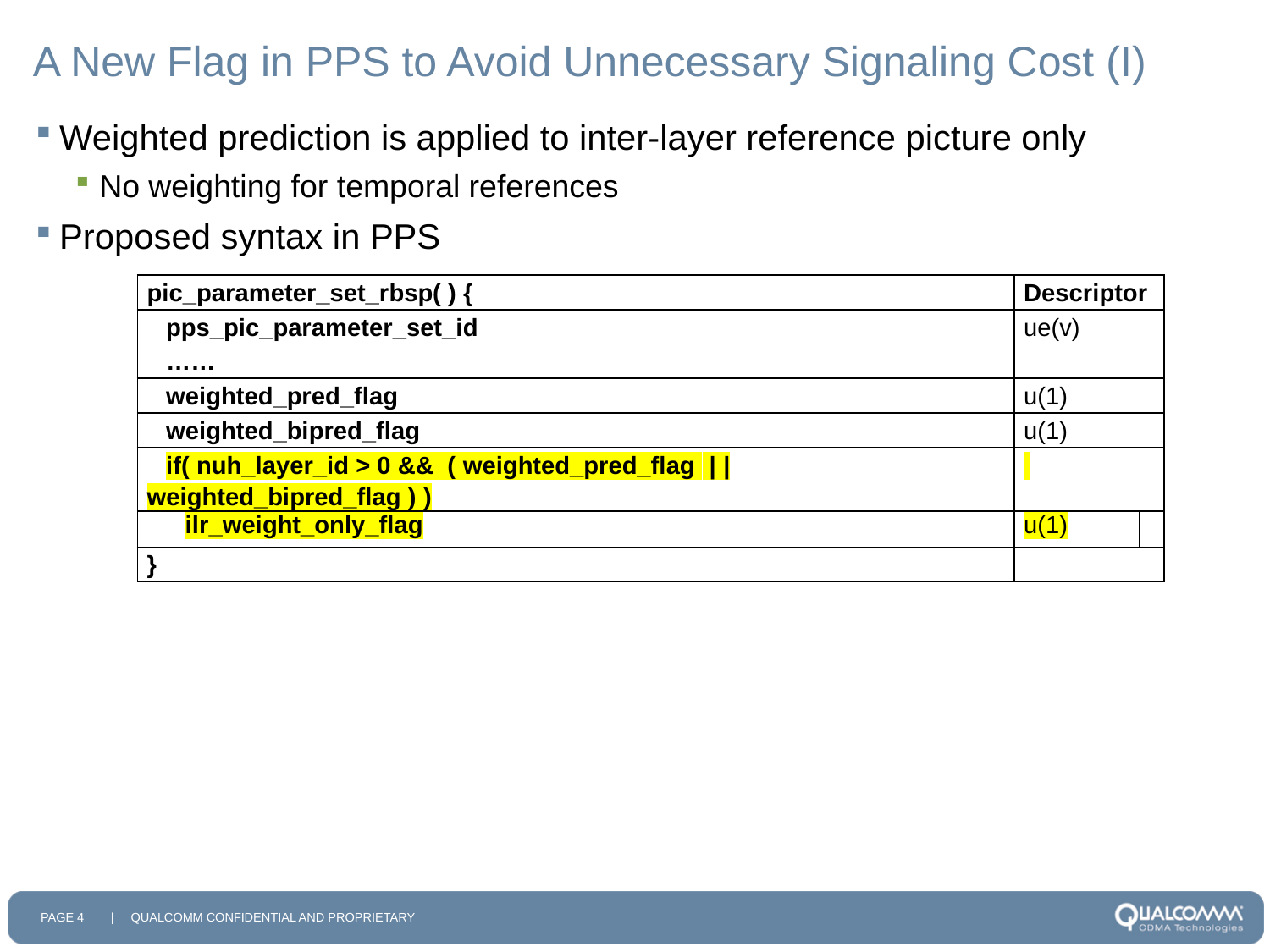

# A New Flag in PPS to Avoid Unnecessary Signaling Cost (I)
Weighted prediction is applied to inter-layer reference picture only
No weighting for temporal references
Proposed syntax in PPS
| pic\_parameter\_set\_rbsp( ) { | Descriptor |  |
| --- | --- | --- |
| pps\_pic\_parameter\_set\_id | ue(v) |  |
| …… |  |  |
| weighted\_pred\_flag | u(1) |  |
| weighted\_bipred\_flag | u(1) |  |
| if( nuh\_layer\_id > 0 && ( weighted\_pred\_flag | | weighted\_bipred\_flag ) ) |  |  |
| ilr\_weight\_only\_flag | u(1) |  |
| } |  |  |